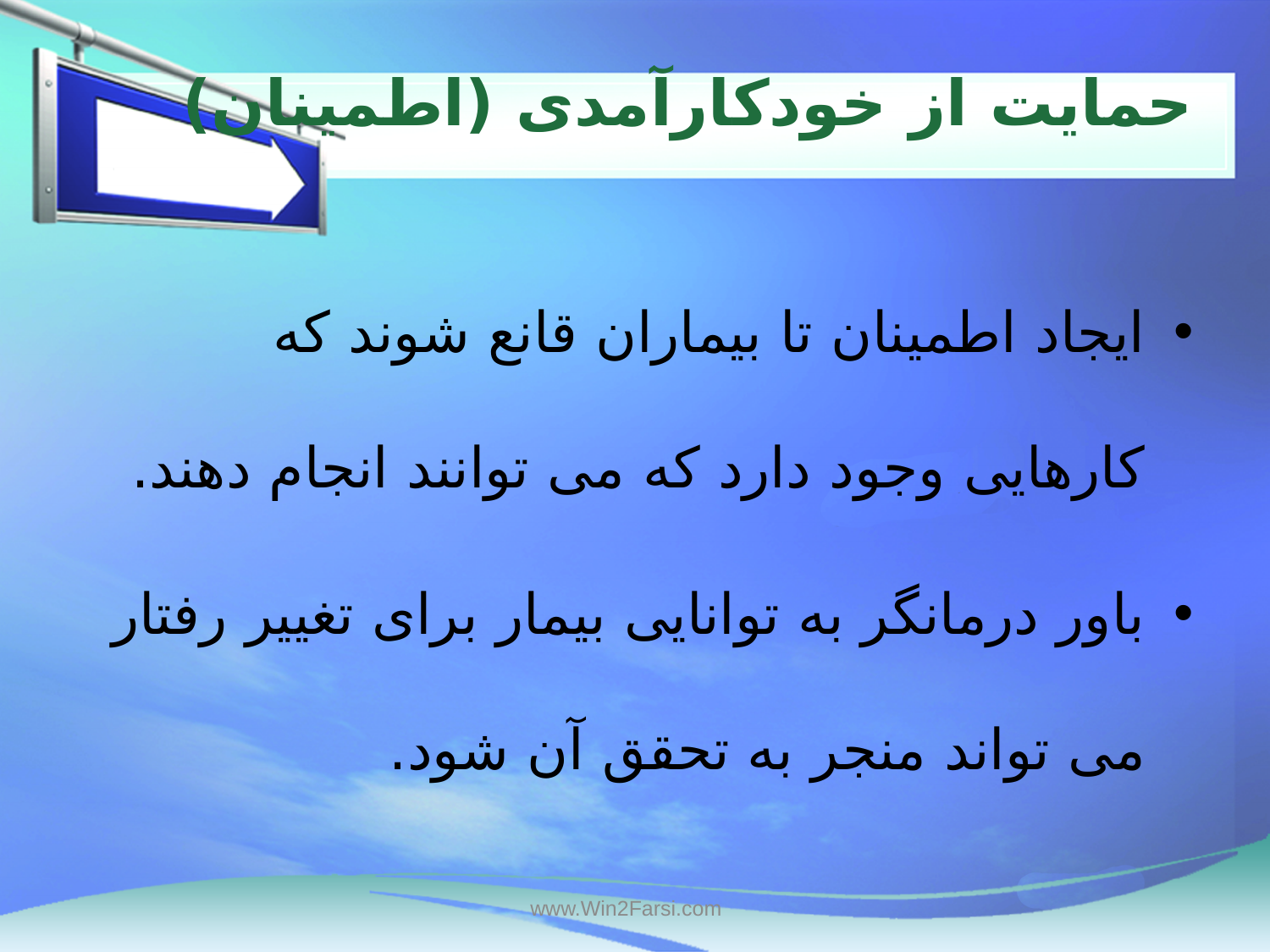

# حمایت از خودکارآمدی (اطمینان)
ایجاد اطمینان تا بیماران قانع شوند که کارهایی وجود دارد که می توانند انجام دهند.
باور درمانگر به توانایی بیمار برای تغییر رفتار می تواند منجر به تحقق آن شود.

www.Win2Farsi.com